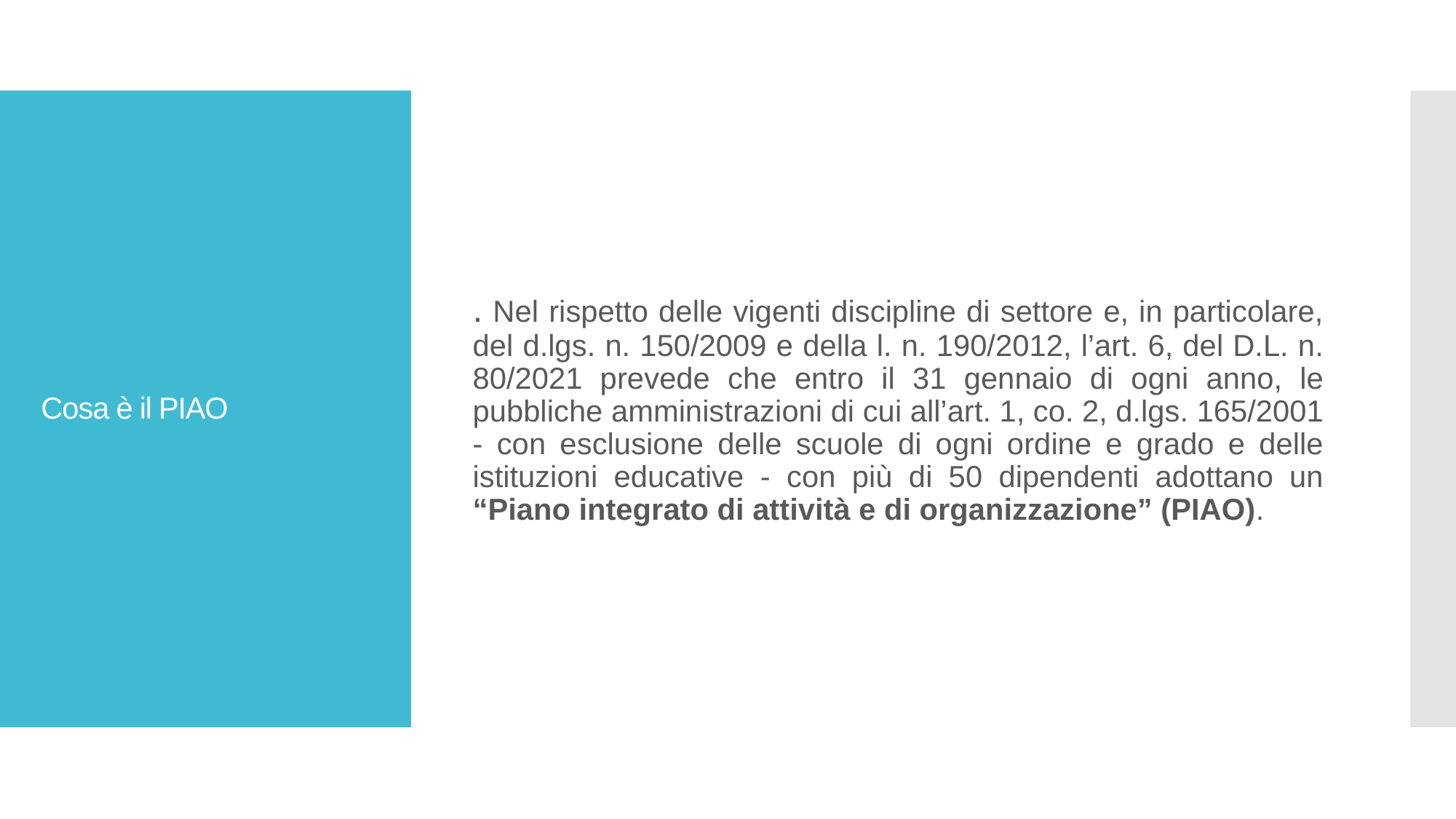

. Nel rispetto delle vigenti discipline di settore e, in particolare, del d.lgs. n. 150/2009 e della l. n. 190/2012, l’art. 6, del D.L. n. 80/2021 prevede che entro il 31 gennaio di ogni anno, le pubbliche amministrazioni di cui all’art. 1, co. 2, d.lgs. 165/2001 - con esclusione delle scuole di ogni ordine e grado e delle istituzioni educative - con più di 50 dipendenti adottano un “Piano integrato di attività e di organizzazione” (PIAO).
# Cosa è il PIAO